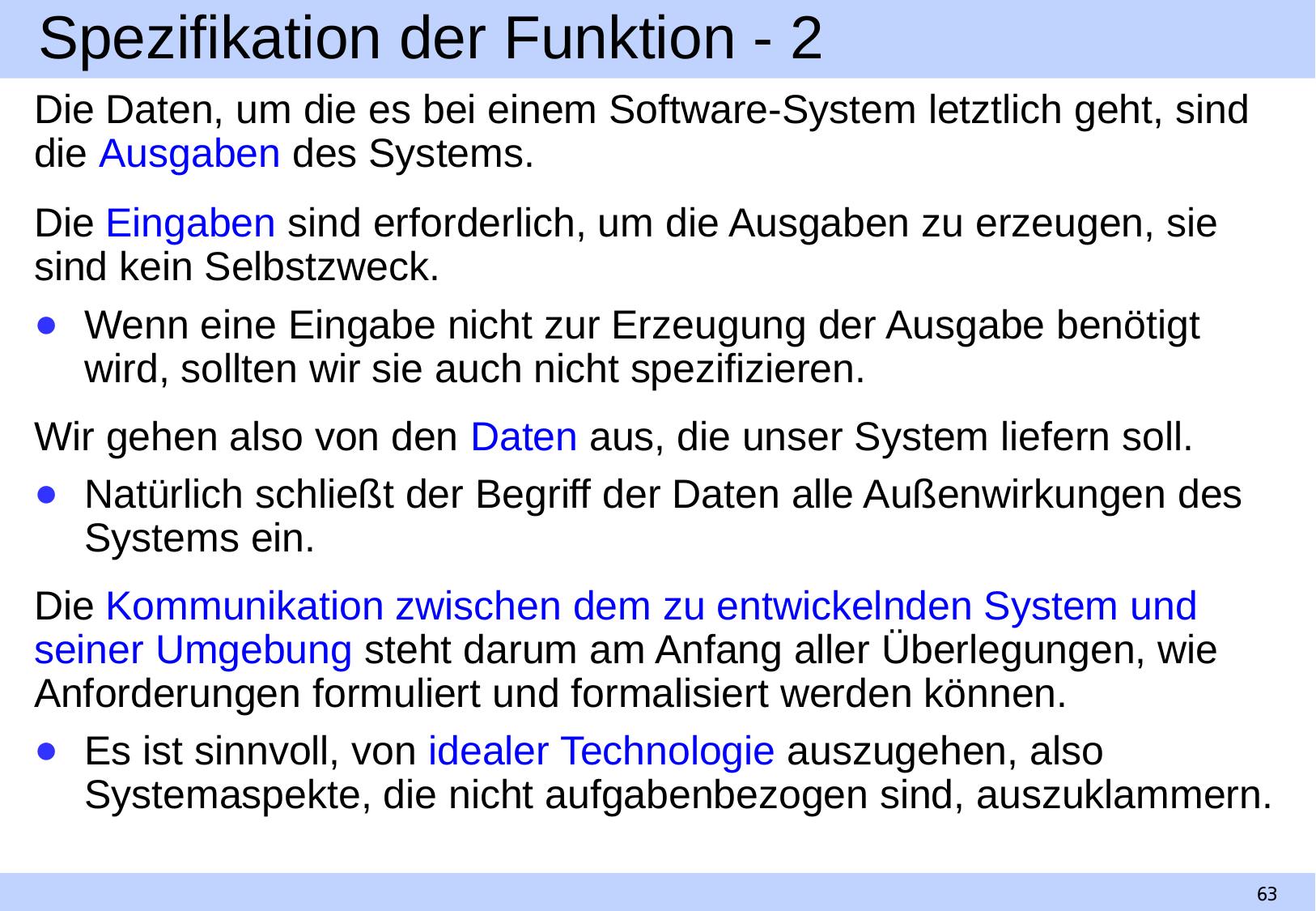

# Spezifikation der Funktion - 2
Die Daten, um die es bei einem Software-System letztlich geht, sind die Ausgaben des Systems.
Die Eingaben sind erforderlich, um die Ausgaben zu erzeugen, sie sind kein Selbstzweck.
Wenn eine Eingabe nicht zur Erzeugung der Ausgabe benötigt wird, sollten wir sie auch nicht spezifizieren.
Wir gehen also von den Daten aus, die unser System liefern soll.
Natürlich schließt der Begriff der Daten alle Außenwirkungen des Systems ein.
Die Kommunikation zwischen dem zu entwickelnden System und seiner Umgebung steht darum am Anfang aller Überlegungen, wie  Anforderungen formuliert und formalisiert werden können.
Es ist sinnvoll, von idealer Technologie auszugehen, also Systemaspekte, die nicht aufgabenbezogen sind, auszuklammern.
63